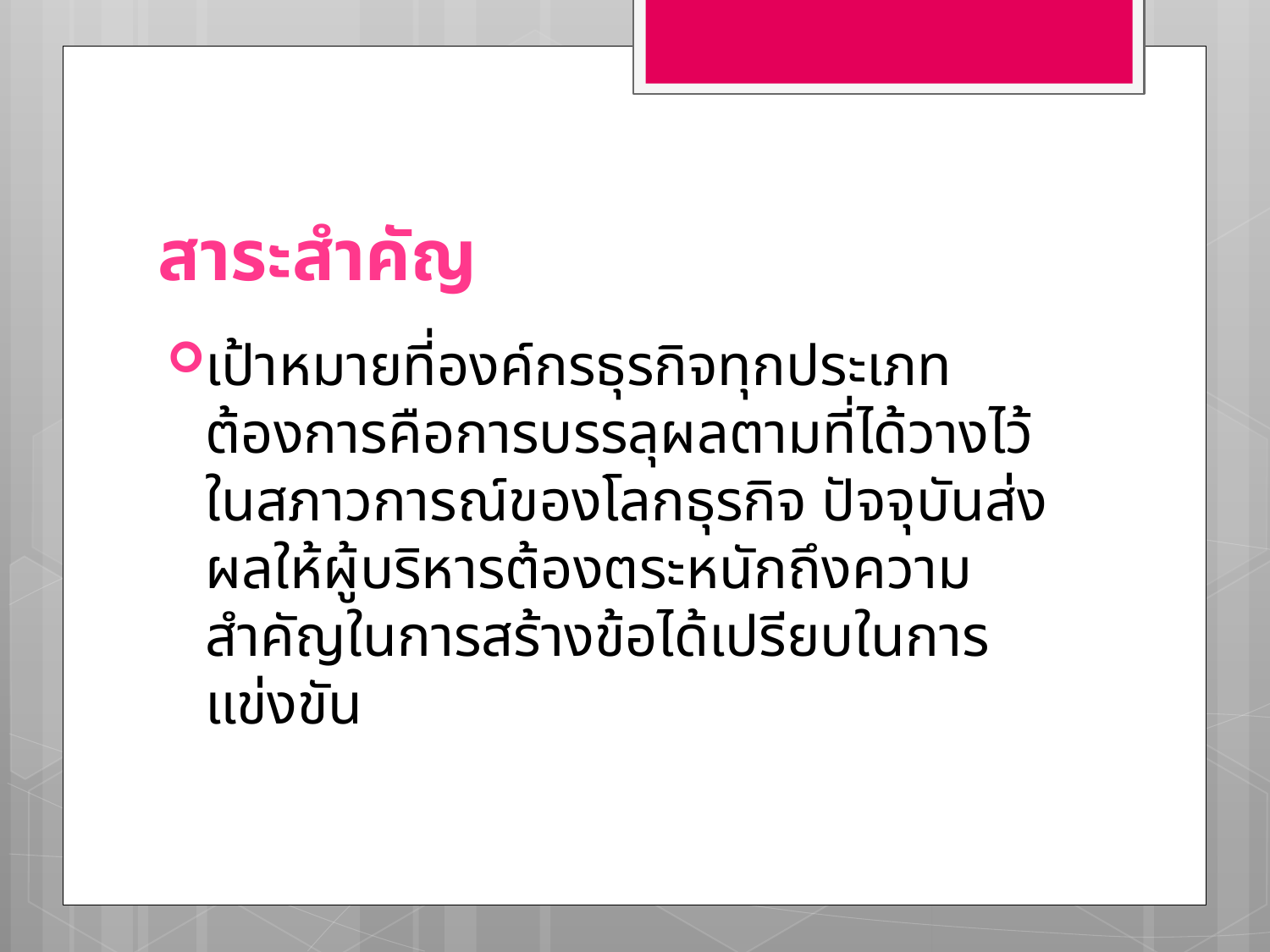

# สาระสำคัญ
เป้าหมายที่องค์กรธุรกิจทุกประเภทต้องการคือการบรรลุผลตามที่ได้วางไว้ ในสภาวการณ์ของโลกธุรกิจ ปัจจุบันส่งผลให้ผู้บริหารต้องตระหนักถึงความสำคัญในการสร้างข้อได้เปรียบในการแข่งขัน